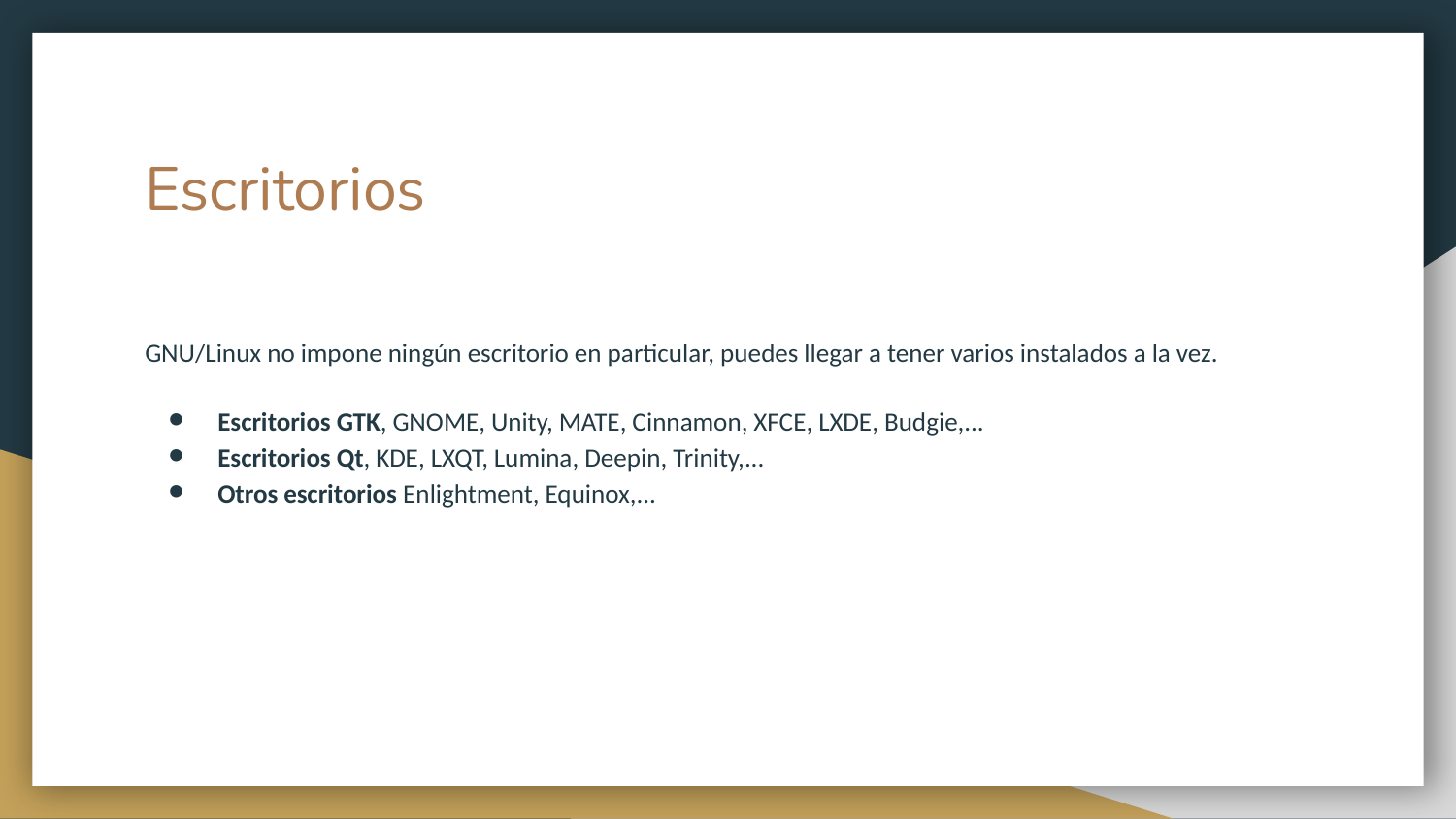

# Escritorios
GNU/Linux no impone ningún escritorio en particular, puedes llegar a tener varios instalados a la vez.
Escritorios GTK, GNOME, Unity, MATE, Cinnamon, XFCE, LXDE, Budgie,...
Escritorios Qt, KDE, LXQT, Lumina, Deepin, Trinity,...
Otros escritorios Enlightment, Equinox,...